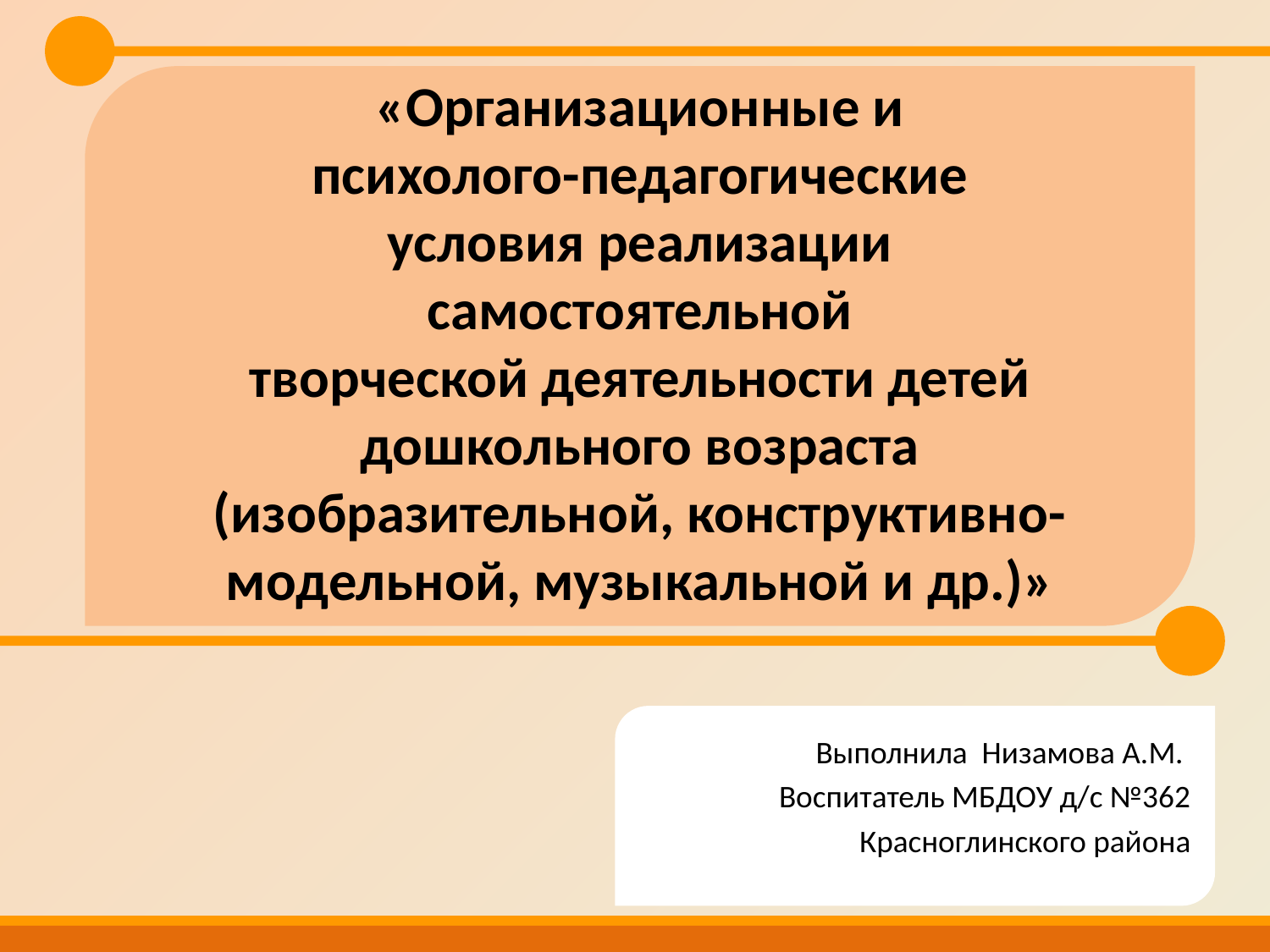

# «Организационные и психолого-педагогические условия реализации самостоятельной творческой деятельности детей дошкольного возраста (изобразительной, конструктивно-модельной, музыкальной и др.)»

Выполнила  Низамова А.М.
Воспитатель МБДОУ д/с №362
Красноглинского района